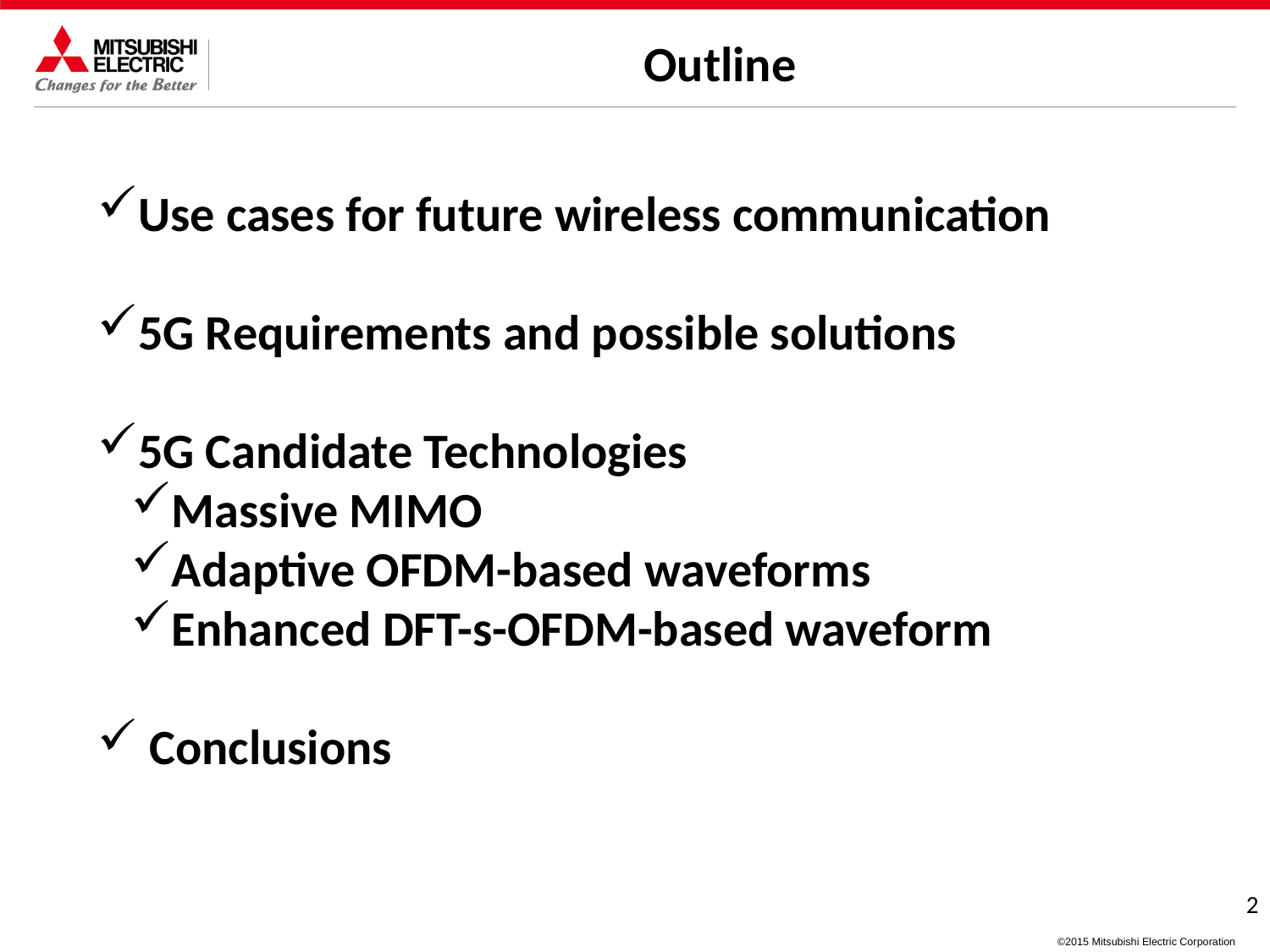

Outline
Use cases for future wireless communication

5G Requirements and possible solutions

5G Candidate Technologies
Massive MIMO
Adaptive OFDM-based waveforms
Enhanced DFT-s-OFDM-based waveform

 Conclusions
2